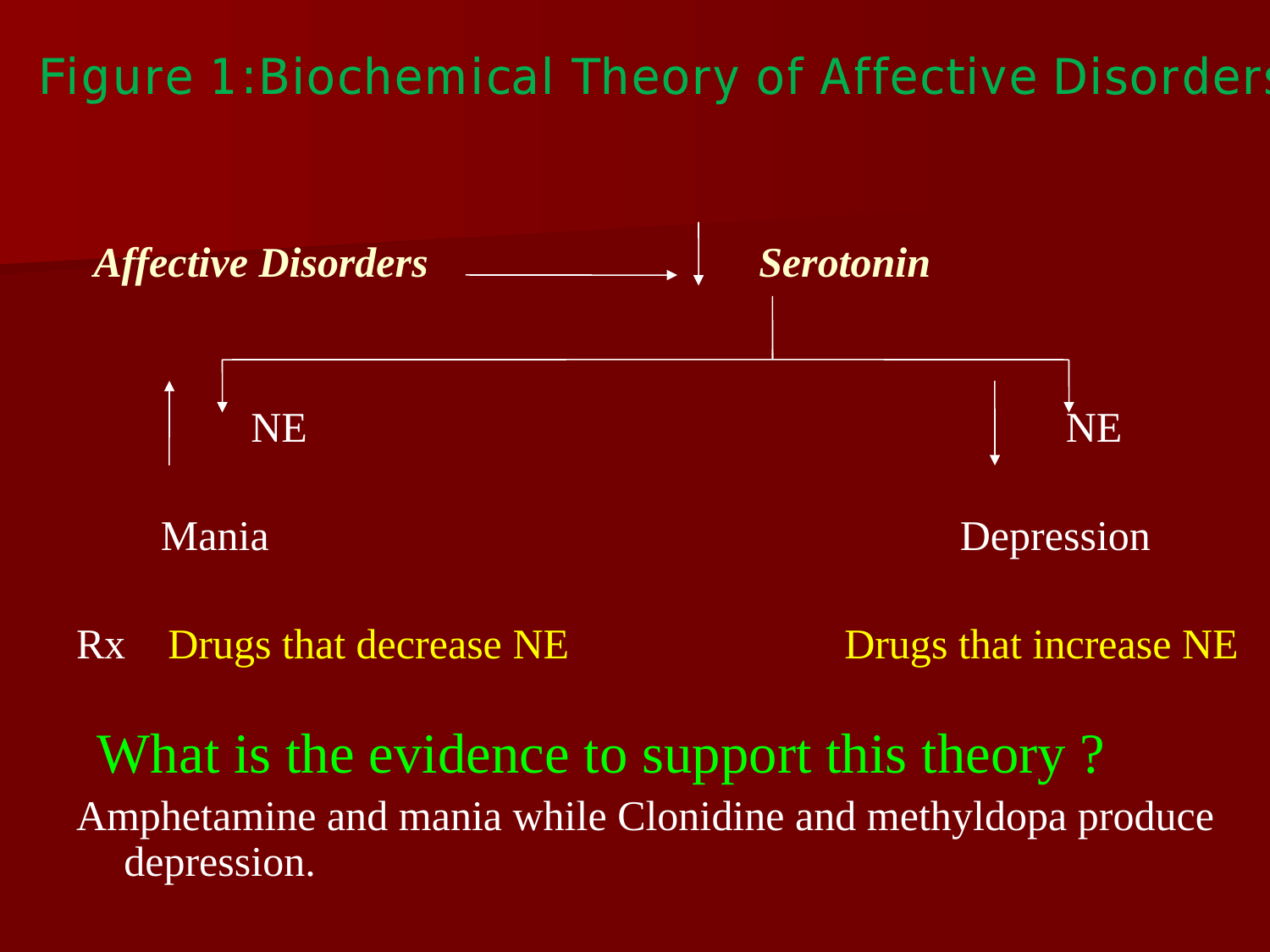

Figure 1:Biochemical Theory of Affective Disorders.
 Affective Disorders			Serotonin

		NE					                 NE

        Mania				                   Depression

Rx    Drugs that decrease NE                          Drugs that increase NE

  What is the evidence to support this theory ?
Amphetamine and mania while Clonidine and methyldopa produce depression.